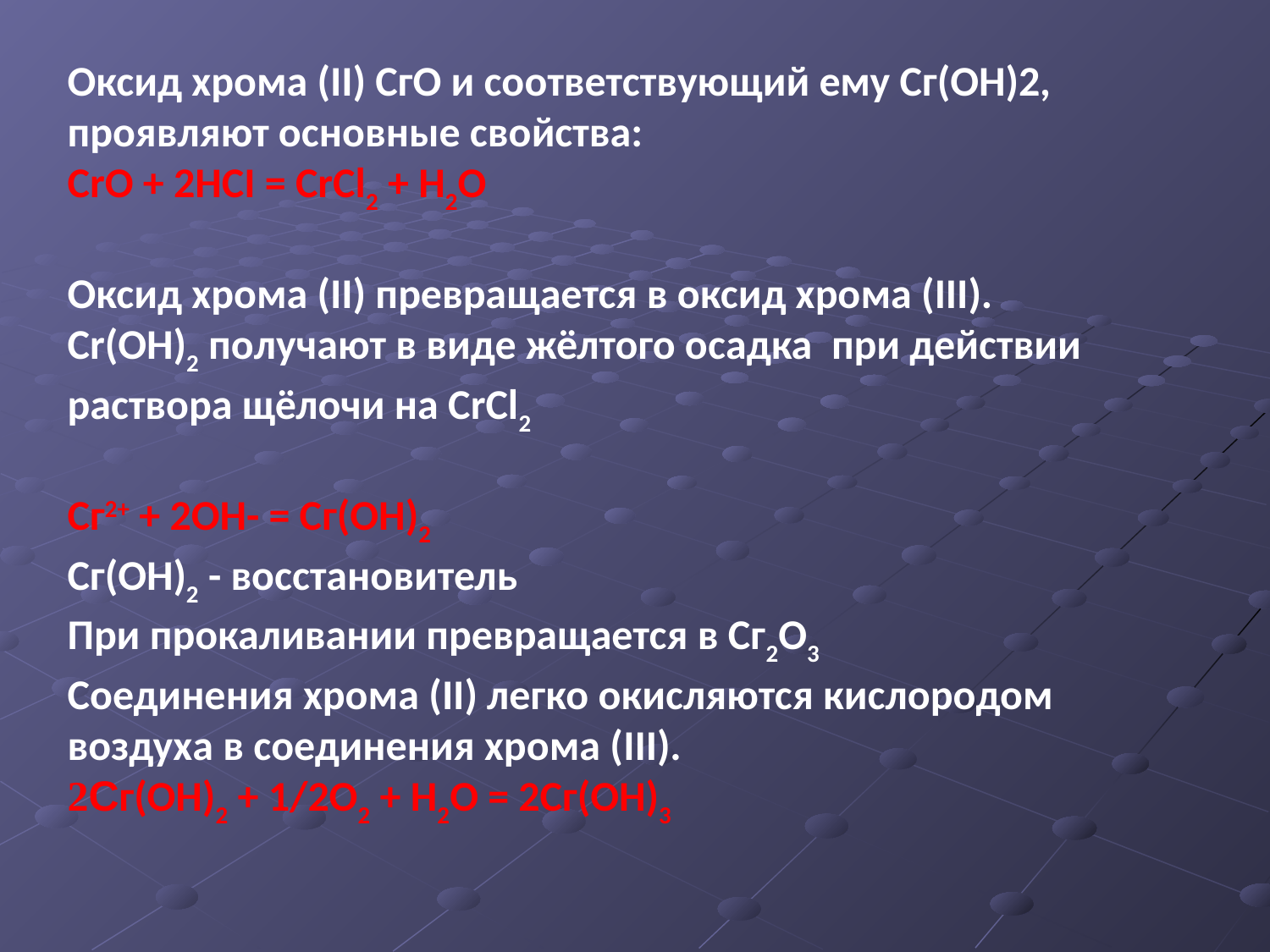

Оксид хрома (II) СгО и соответствующий ему Сг(ОН)2, проявляют основные свойства:
СrO + 2HCI = CrCl2 + Н2O

Оксид хрома (II) превращается в оксид хрома (III).
Сr(ОН)2 получают в виде жёлтого осадка  при действии раствора щёлочи на СrCl2

Сг2+ + 2ОН- = Сг(ОН)2
Сг(ОН)2 - восстановитель
При прокаливании превращается в Сг2О3
Соединения хрома (II) легко окисляются кислородом воздуха в соединения хрома (III).
2Сг(ОН)2 + 1/2О2 + Н2О = 2Сг(ОН)3